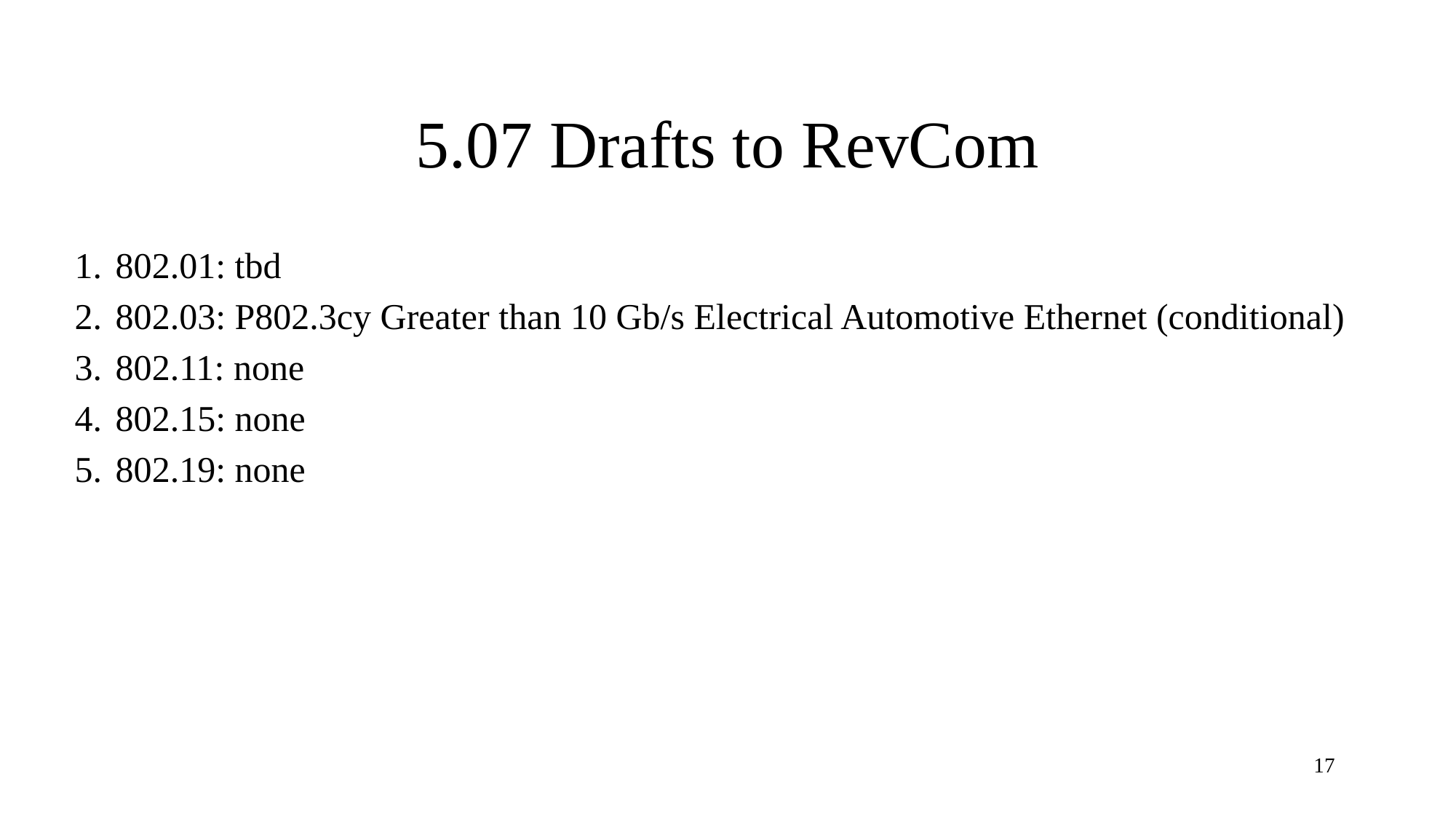

# 5.07 Drafts to RevCom
802.01: tbd
802.03: P802.3cy Greater than 10 Gb/s Electrical Automotive Ethernet (conditional)
802.11: none
802.15: none
802.19: none
17